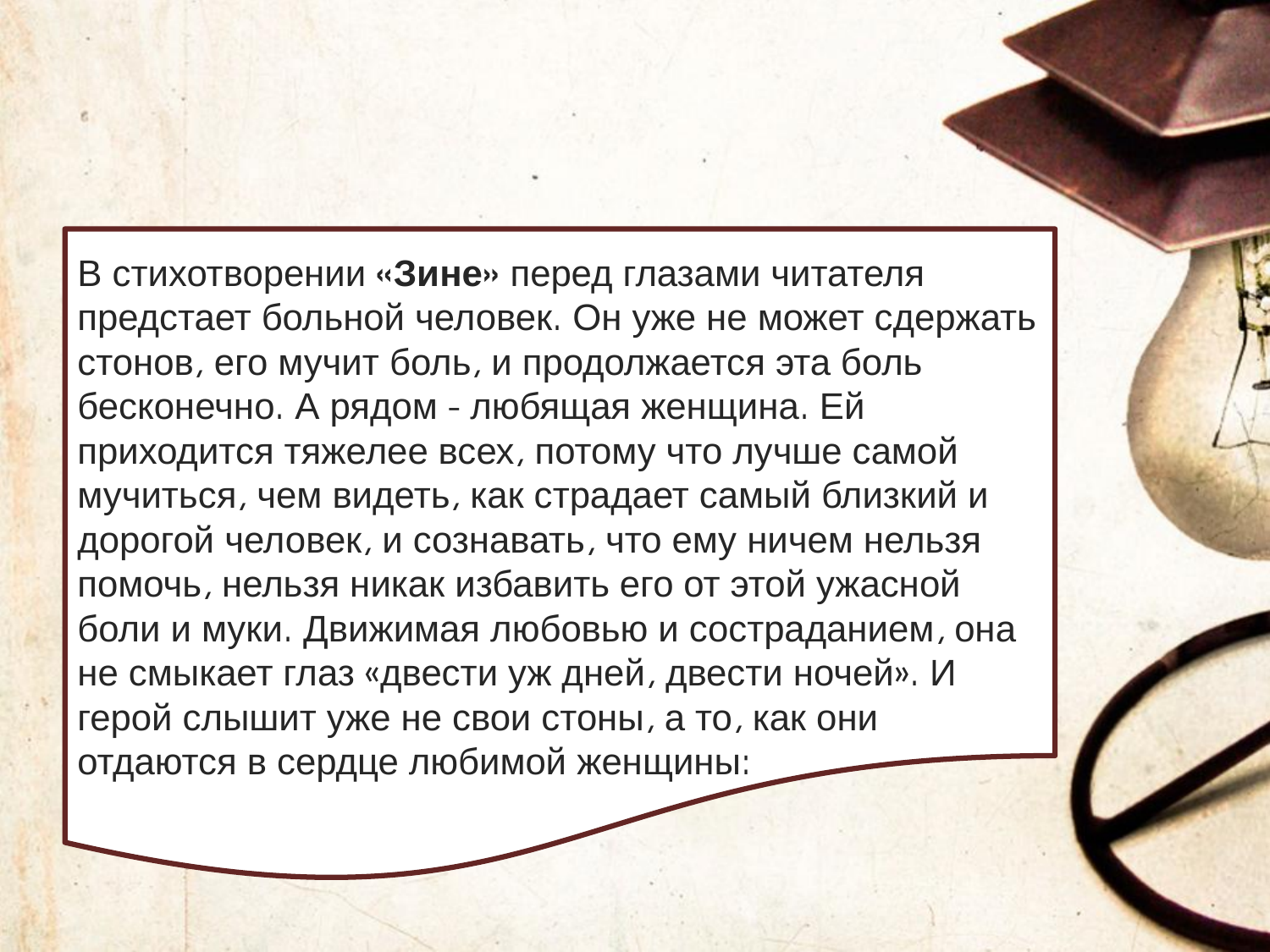

В стихотворении «Зине» перед глазами читателя предстает больной человек. Он уже не может сдержать стонов, его мучит боль, и продолжается эта боль бесконечно. А рядом - любящая женщина. Ей приходится тяжелее всех, потому что лучше самой мучиться, чем видеть, как страдает самый близкий и дорогой человек, и сознавать, что ему ничем нельзя помочь, нельзя никак избавить его от этой ужасной боли и муки. Движимая любовью и состраданием, она не смыкает глаз «двести уж дней, двести ночей». И герой слышит уже не свои стоны, а то, как они отдаются в сердце любимой женщины: